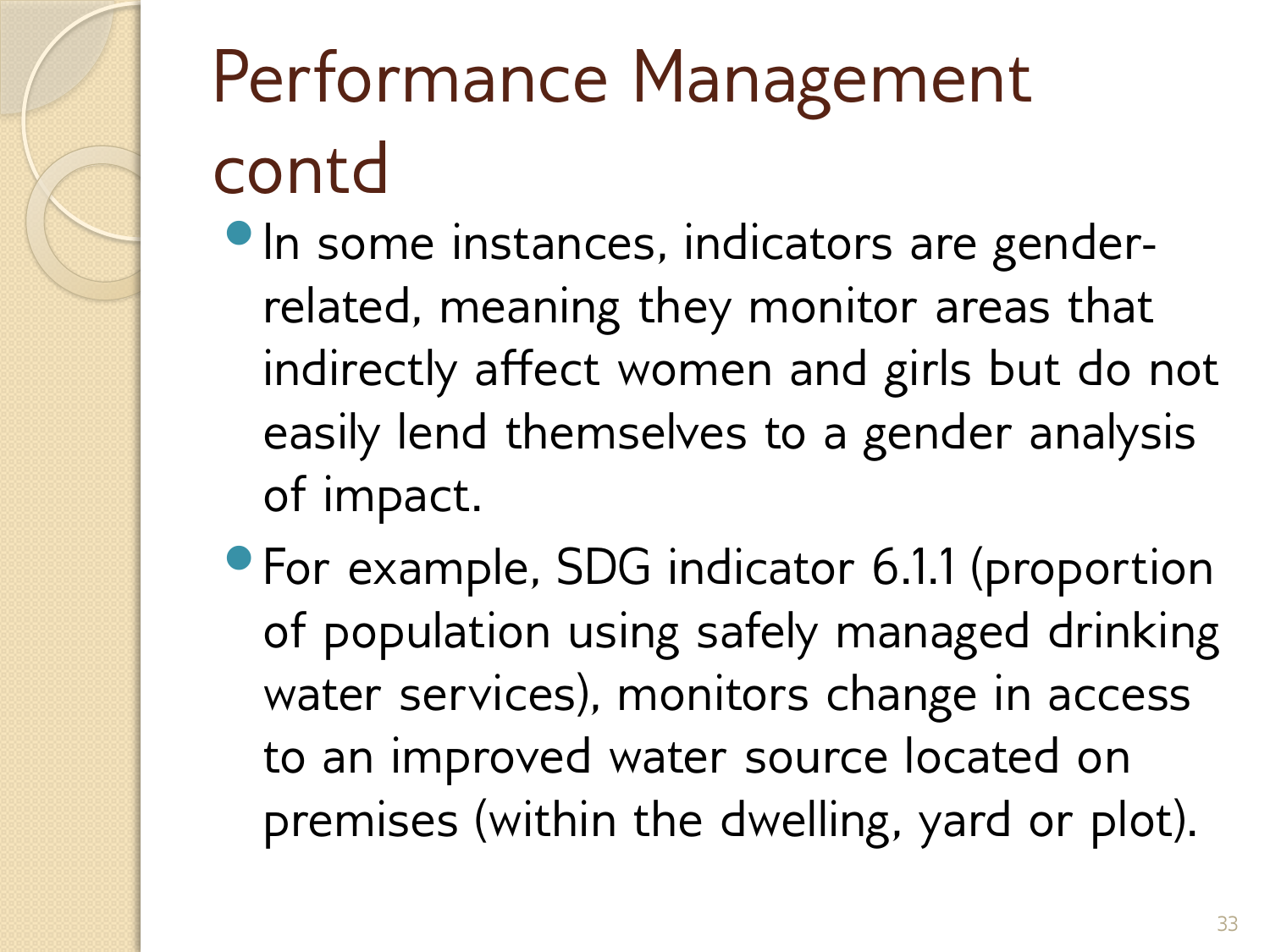

# Performance Management contd
In some instances, indicators are gender-related, meaning they monitor areas that indirectly affect women and girls but do not easily lend themselves to a gender analysis of impact.
For example, SDG indicator 6.1.1 (proportion of population using safely managed drinking water services), monitors change in access to an improved water source located on premises (within the dwelling, yard or plot).

33